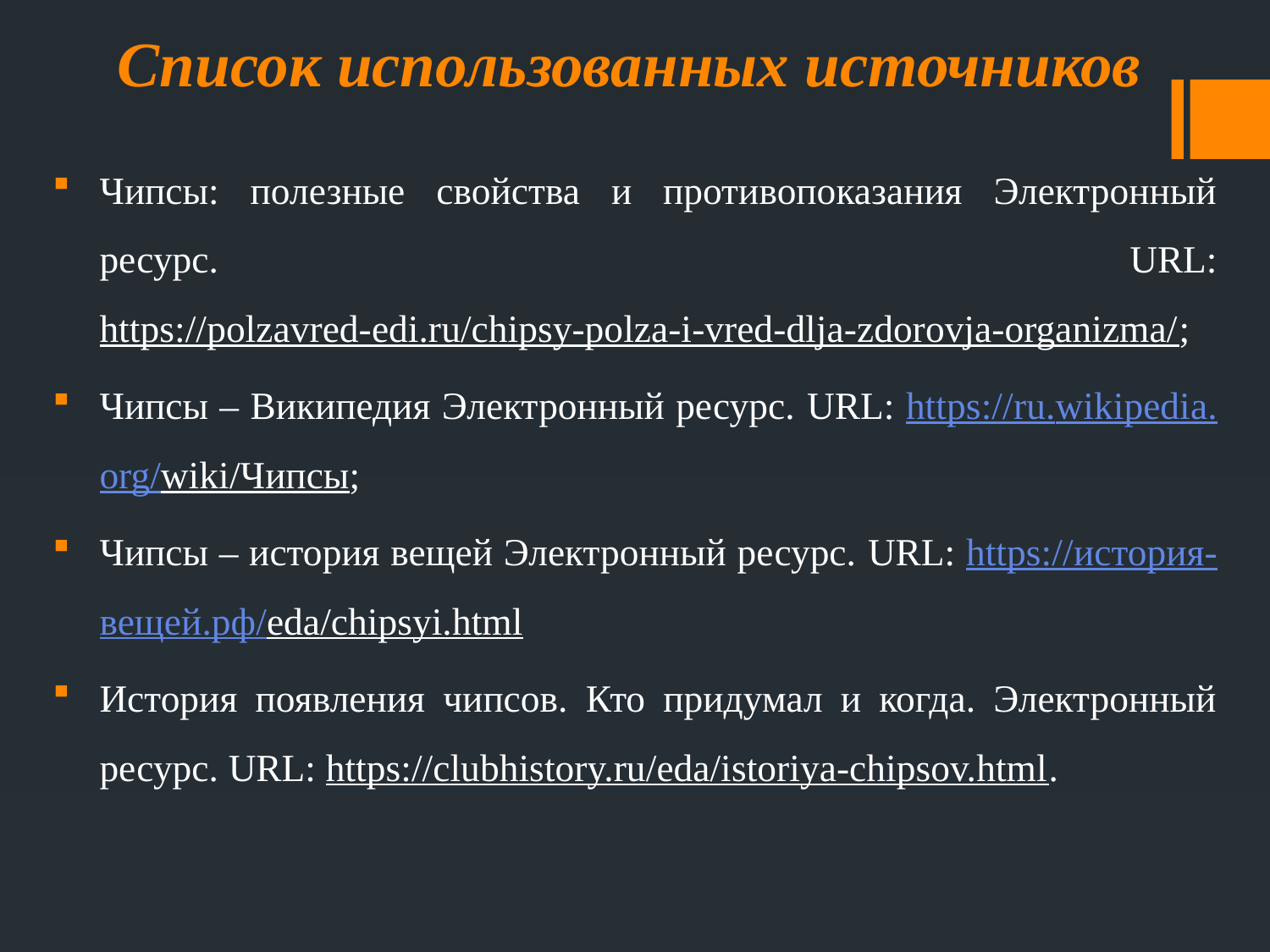

# Список использованных источников
Чипсы: полезные свойства и противопоказания Электронный ресурс. URL: https://polzavred-edi.ru/chipsy-polza-i-vred-dlja-zdorovja-organizma/;
Чипсы – Википедия Электронный ресурс. URL: https://ru.wikipedia.org/wiki/Чипсы;
Чипсы – история вещей Электронный ресурс. URL: https://история-вещей.рф/eda/chipsyi.html
История появления чипсов. Кто придумал и когда. Электронный ресурс. URL: https://clubhistory.ru/eda/istoriya-chipsov.html.